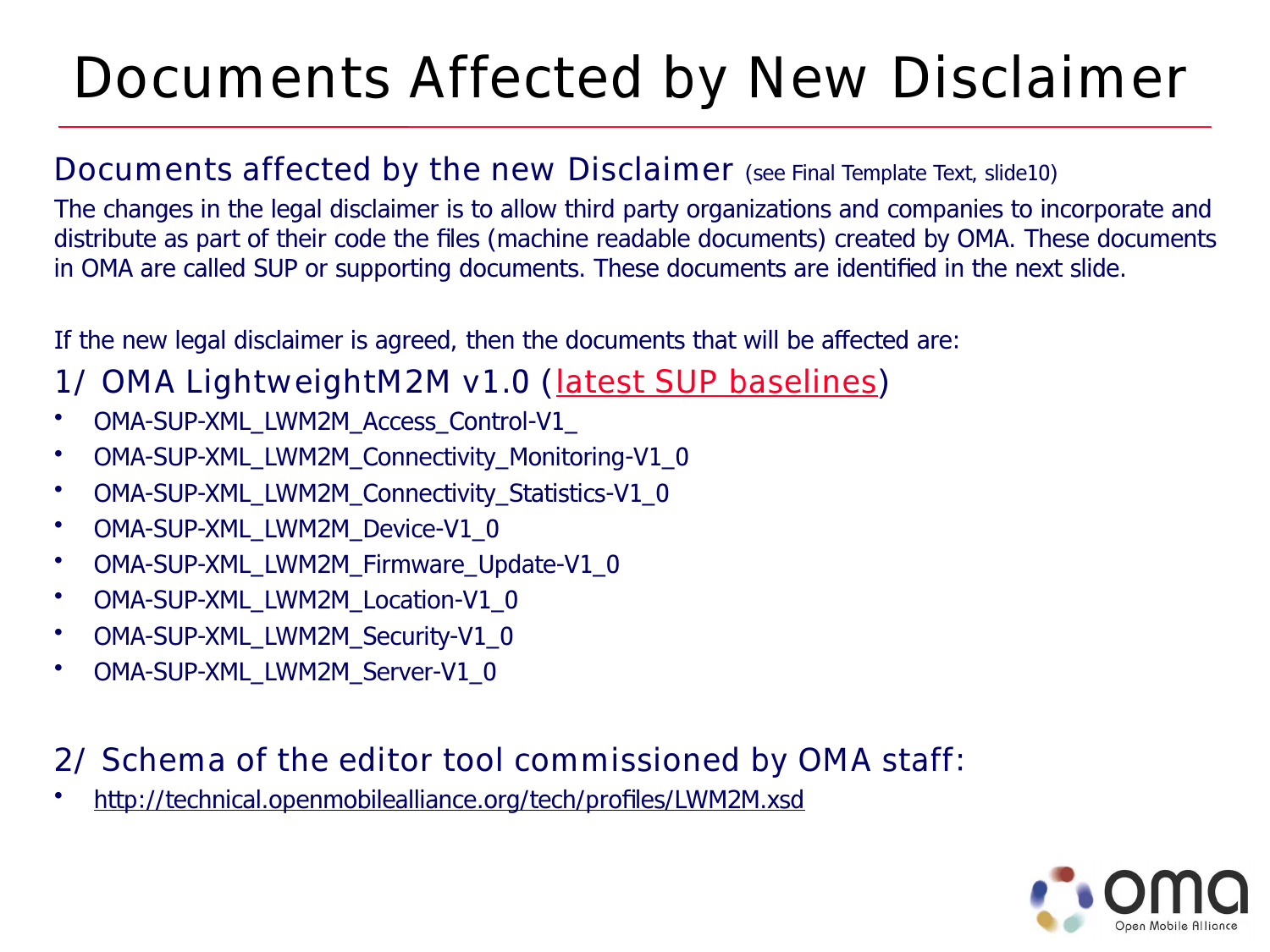

# Documents Affected by New Disclaimer
Documents affected by the new Disclaimer (see Final Template Text, slide10)
The changes in the legal disclaimer is to allow third party organizations and companies to incorporate and distribute as part of their code the files (machine readable documents) created by OMA. These documents in OMA are called SUP or supporting documents. These documents are identified in the next slide.

If the new legal disclaimer is agreed, then the documents that will be affected are:
1/ OMA LightweightM2M v1.0 (latest SUP baselines)
OMA-SUP-XML_LWM2M_Access_Control-V1_
OMA-SUP-XML_LWM2M_Connectivity_Monitoring-V1_0
OMA-SUP-XML_LWM2M_Connectivity_Statistics-V1_0
OMA-SUP-XML_LWM2M_Device-V1_0
OMA-SUP-XML_LWM2M_Firmware_Update-V1_0
OMA-SUP-XML_LWM2M_Location-V1_0
OMA-SUP-XML_LWM2M_Security-V1_0
OMA-SUP-XML_LWM2M_Server-V1_0

2/ Schema of the editor tool commissioned by OMA staff:
http://technical.openmobilealliance.org/tech/profiles/LWM2M.xsd